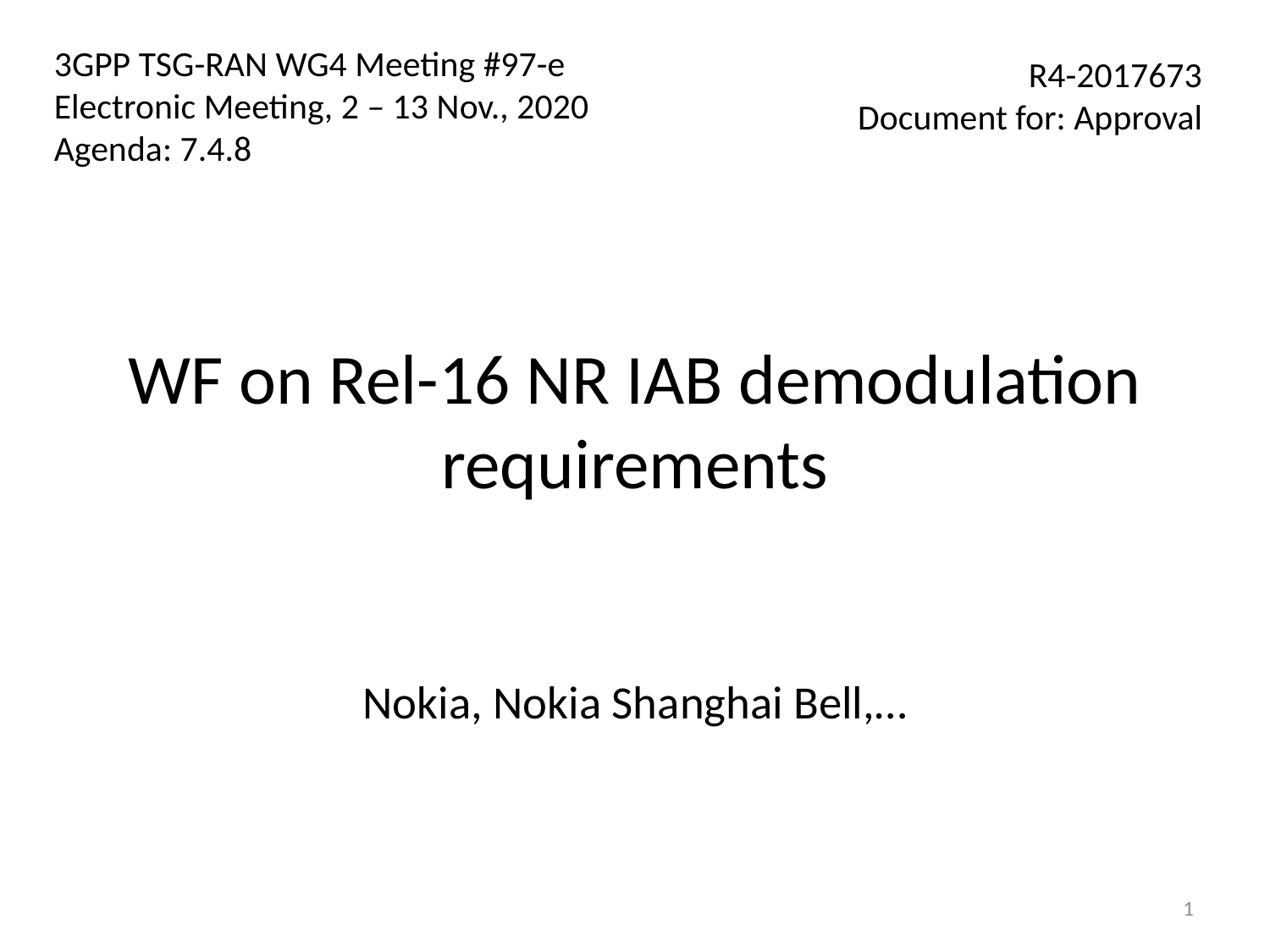

3GPP TSG-RAN WG4 Meeting #97-e
Electronic Meeting, 2 – 13 Nov., 2020
Agenda: 7.4.8
R4-2017673
Document for: Approval
# WF on Rel-16 NR IAB demodulation requirements
Nokia, Nokia Shanghai Bell,…
1